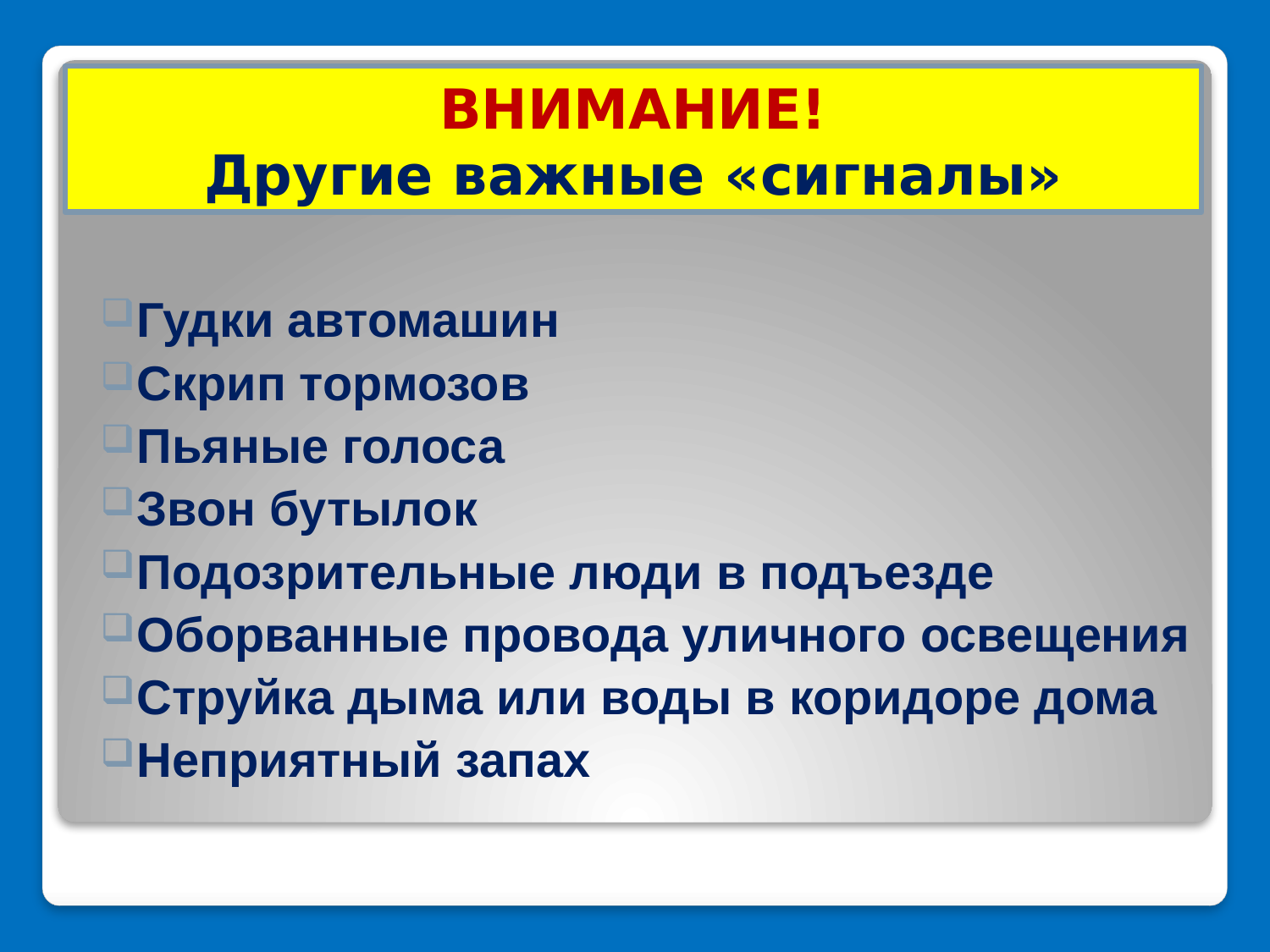

# ВНИМАНИЕ! Другие важные «сигналы»
Гудки автомашин
Скрип тормозов
Пьяные голоса
Звон бутылок
Подозрительные люди в подъезде
Оборванные провода уличного освещения
Струйка дыма или воды в коридоре дома
Неприятный запах